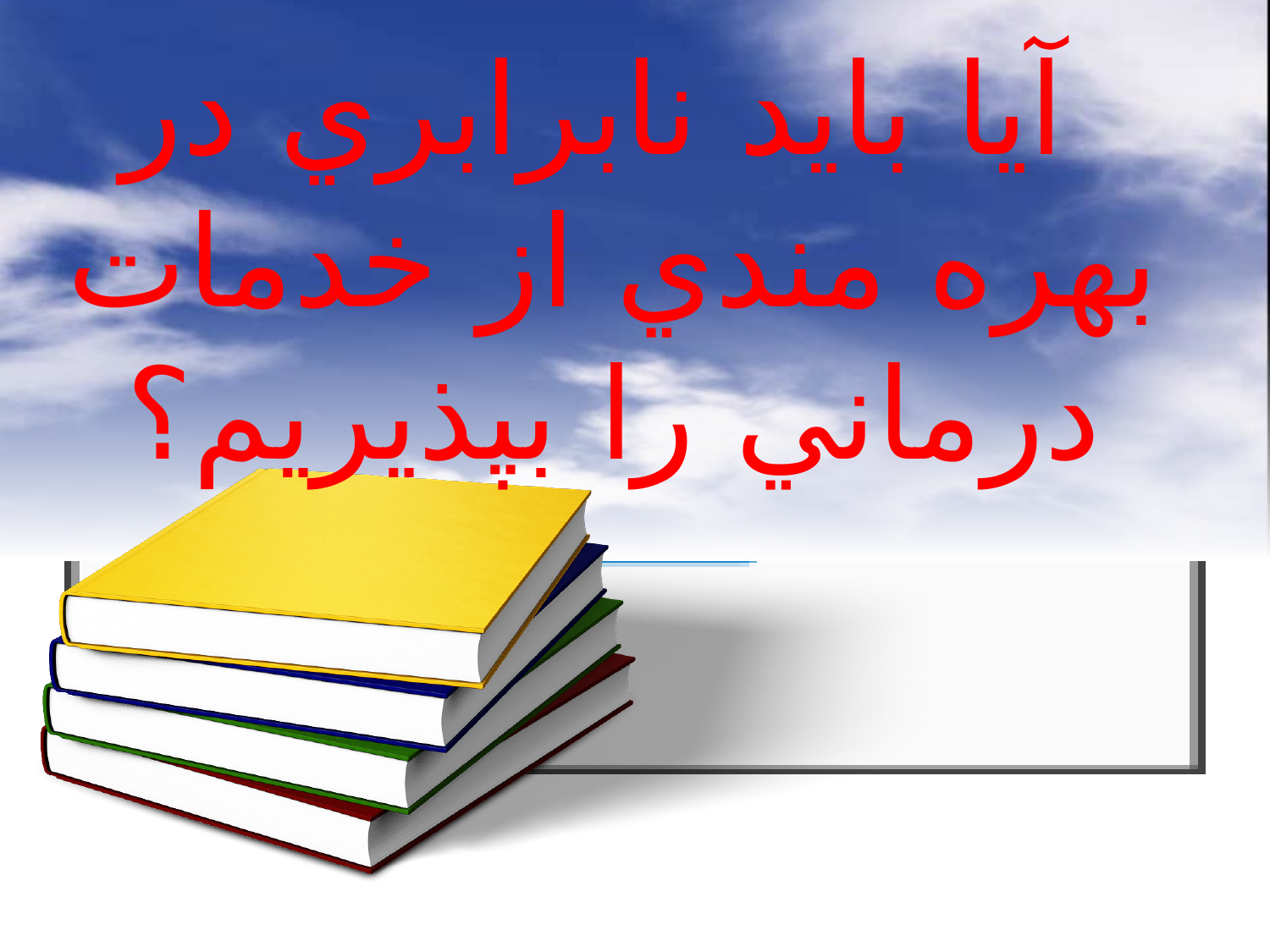

آيا بايد نابرابري در بهره مندي از خدمات درماني را بپذيريم؟